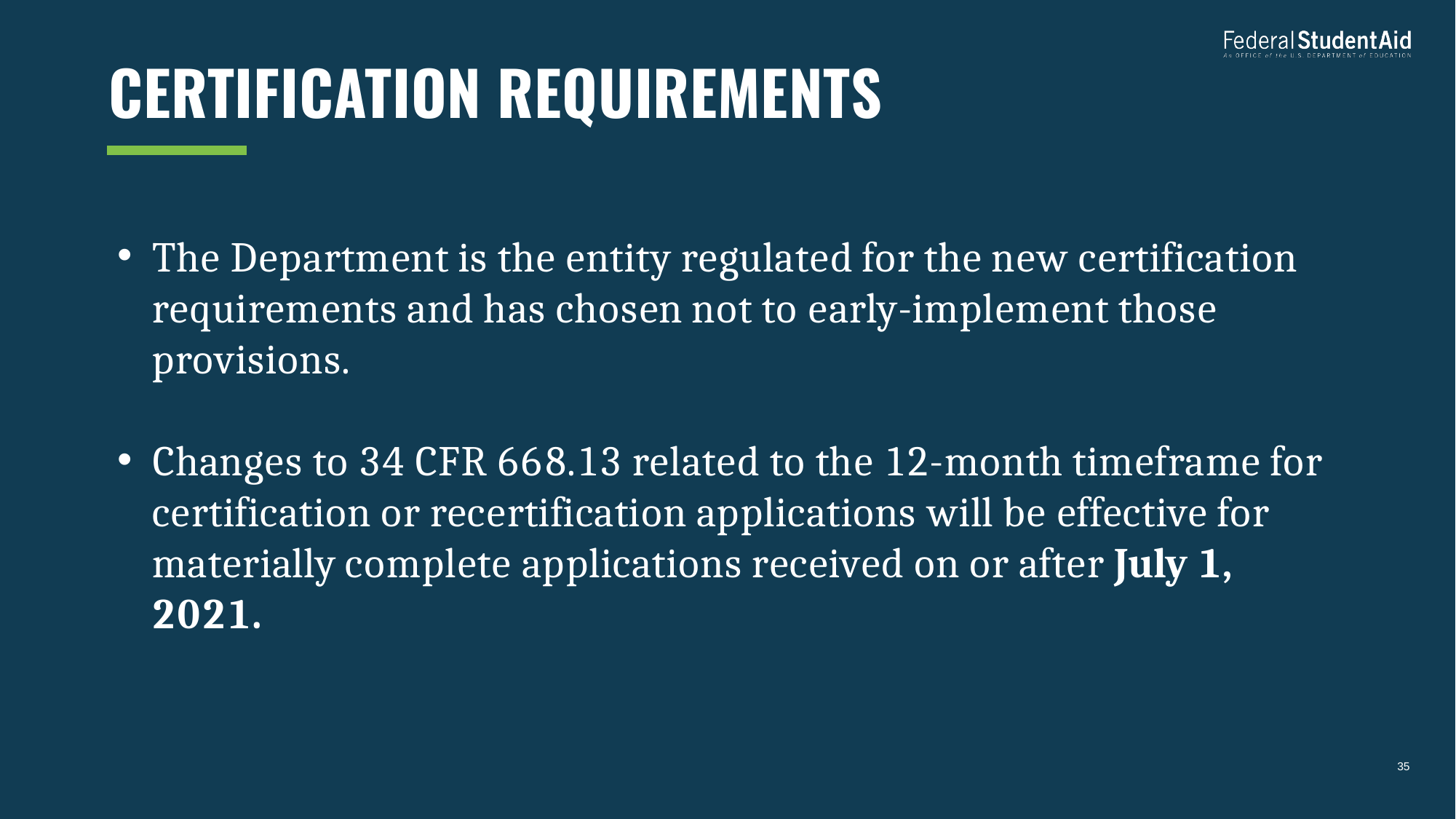

# Certification requirements
The Department is the entity regulated for the new certification requirements and has chosen not to early-implement those provisions.

Changes to 34 CFR 668.13 related to the 12-month timeframe for certification or recertification applications will be effective for materially complete applications received on or after July 1, 2021.
35